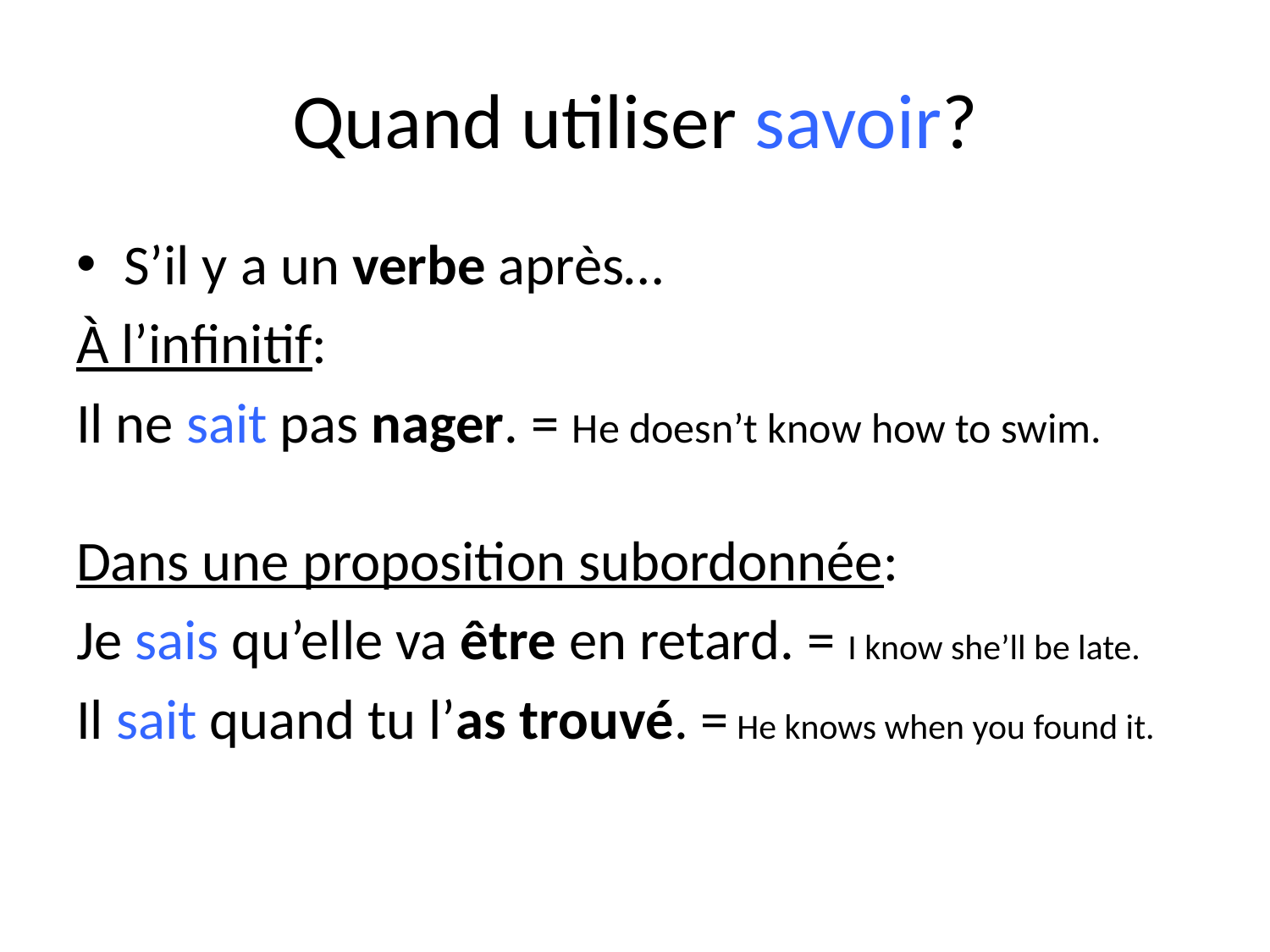

# Quand utiliser savoir?
S’il y a un verbe après…
À l’infinitif:
Il ne sait pas nager. = He doesn’t know how to swim.

Dans une proposition subordonnée:
Je sais qu’elle va être en retard. = I know she’ll be late.
Il sait quand tu l’as trouvé. = He knows when you found it.